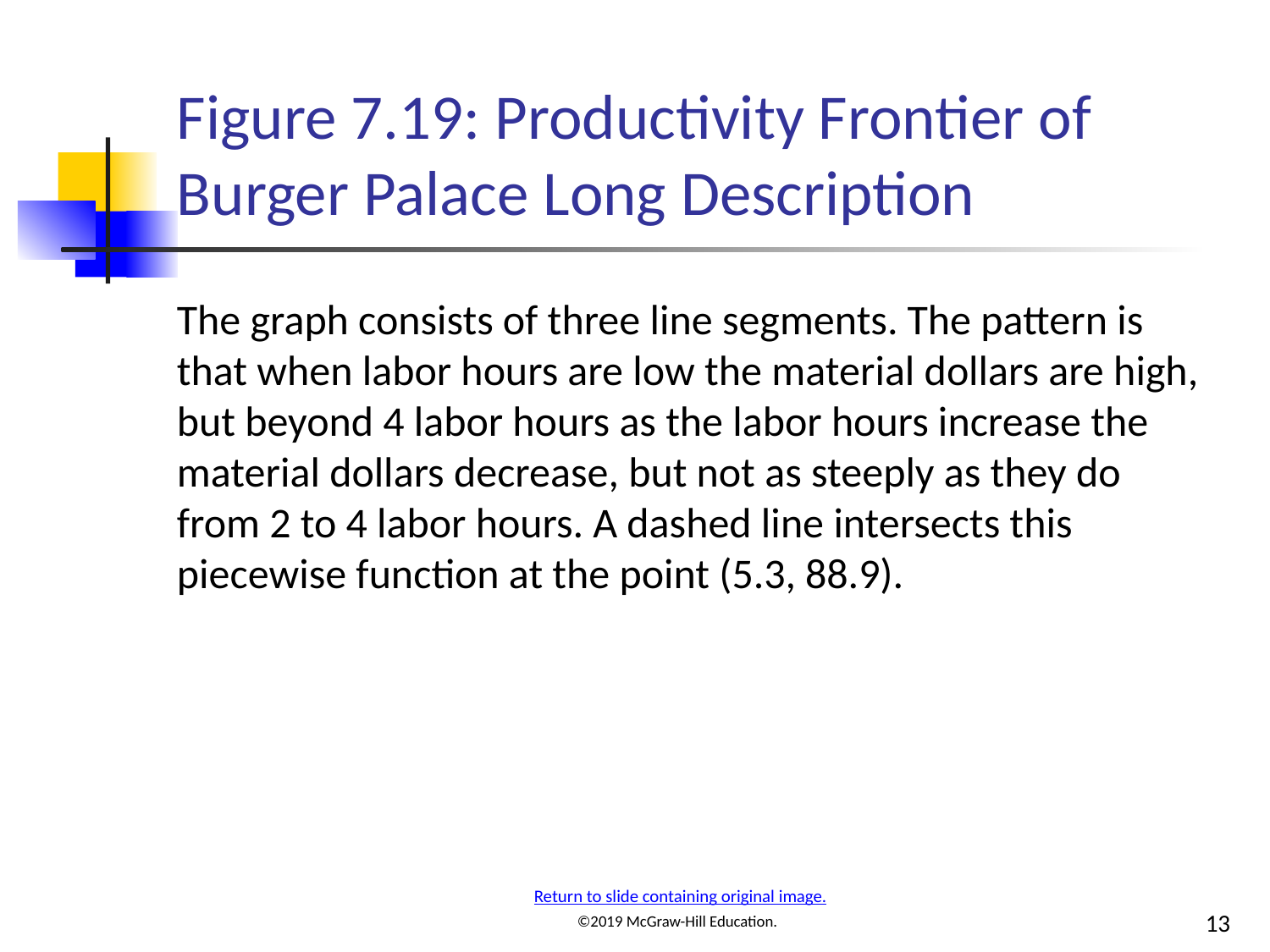

# Figure 7.19: Productivity Frontier of Burger Palace Long Description
The graph consists of three line segments. The pattern is that when labor hours are low the material dollars are high, but beyond 4 labor hours as the labor hours increase the material dollars decrease, but not as steeply as they do from 2 to 4 labor hours. A dashed line intersects this piecewise function at the point (5.3, 88.9).
Return to slide containing original image.